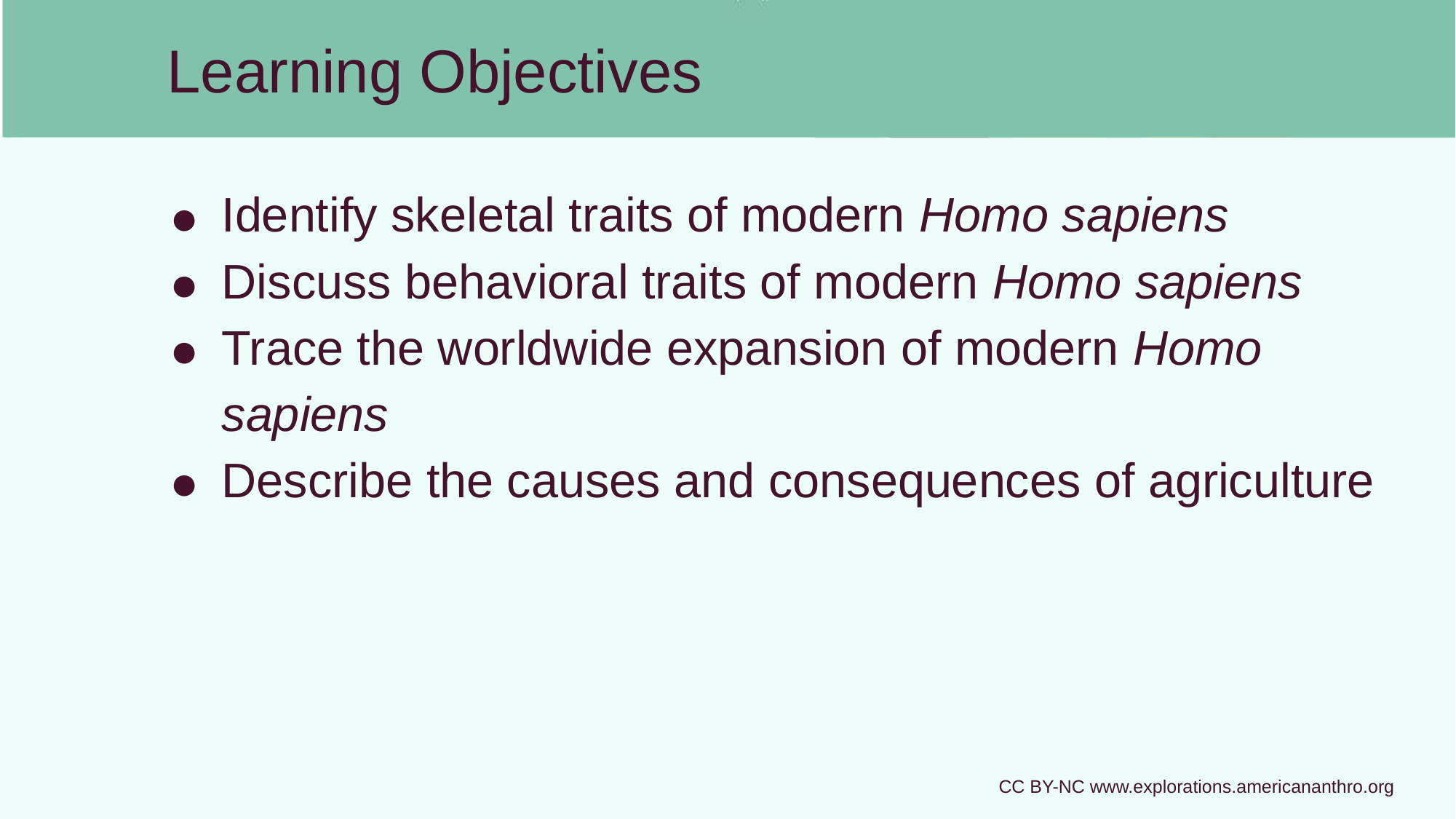

# Learning Objectives
Identify skeletal traits of modern Homo sapiens
Discuss behavioral traits of modern Homo sapiens
Trace the worldwide expansion of modern Homo sapiens
Describe the causes and consequences of agriculture